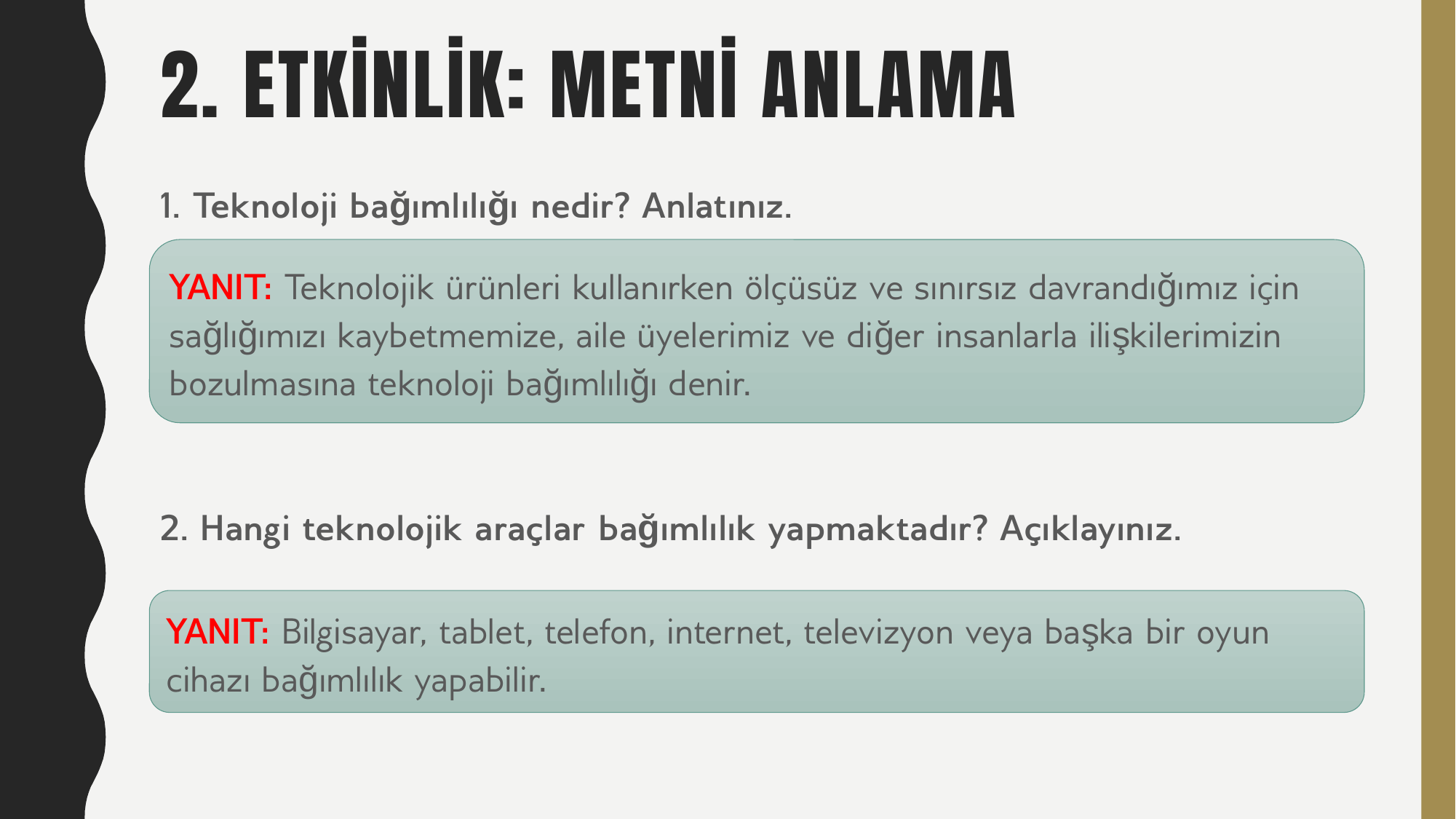

# 2. ETKİNLİK: METNİ ANLAMA
1. Teknoloji bağımlılığı nedir? Anlatınız.
YANIT: Teknolojik ürünleri kullanırken ölçüsüz ve sınırsız davrandığımız için sağlığımızı kaybetmemize, aile üyelerimiz ve diğer insanlarla ilişkilerimizin bozulmasına teknoloji bağımlılığı denir.
2. Hangi teknolojik araçlar bağımlılık yapmaktadır? Açıklayınız.
YANIT: Bilgisayar, tablet, telefon, internet, televizyon veya başka bir oyun cihazı bağımlılık yapabilir.